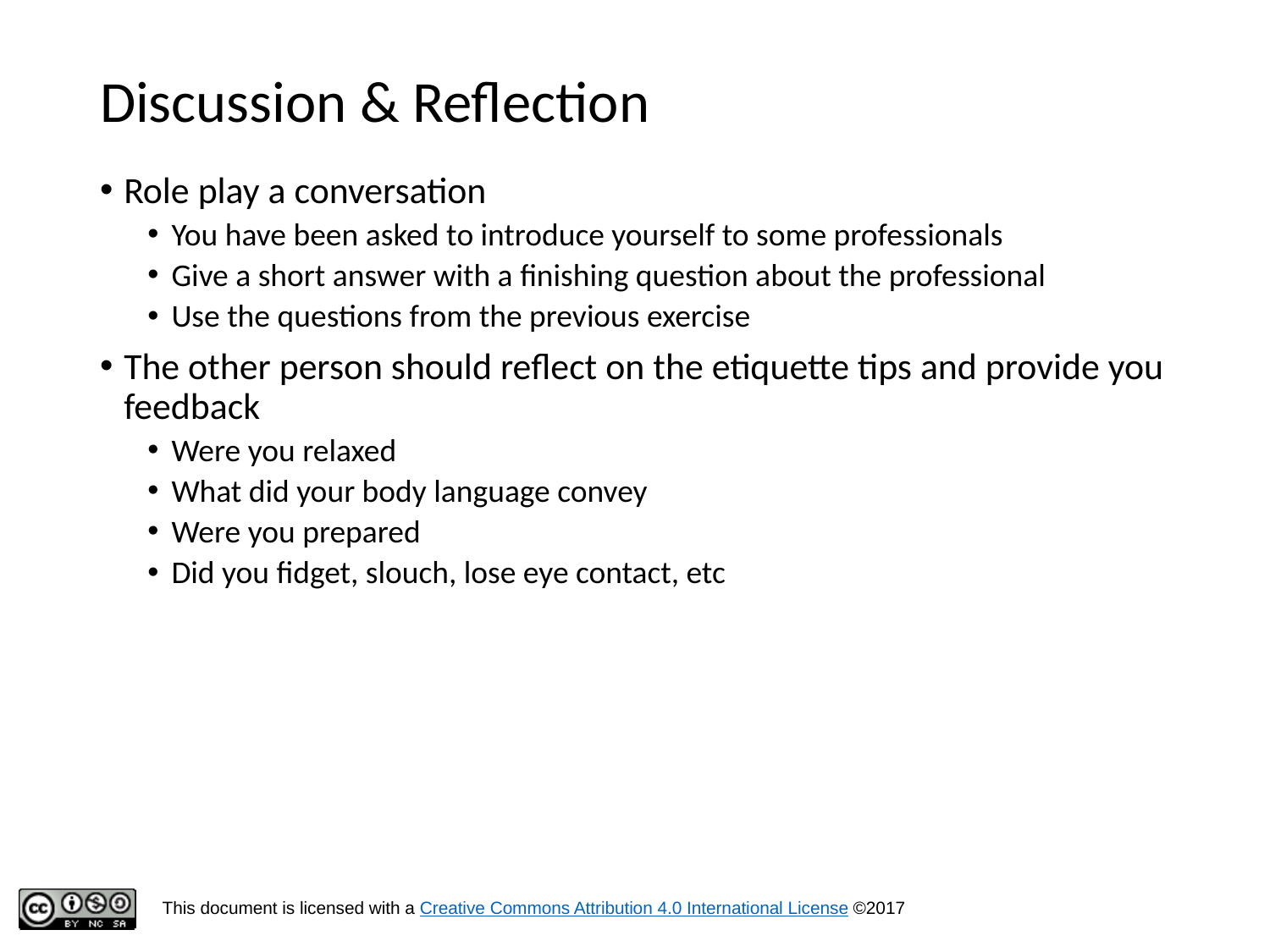

# Discussion & Reflection
Role play a conversation
You have been asked to introduce yourself to some professionals
Give a short answer with a finishing question about the professional
Use the questions from the previous exercise
The other person should reflect on the etiquette tips and provide you feedback
Were you relaxed
What did your body language convey
Were you prepared
Did you fidget, slouch, lose eye contact, etc